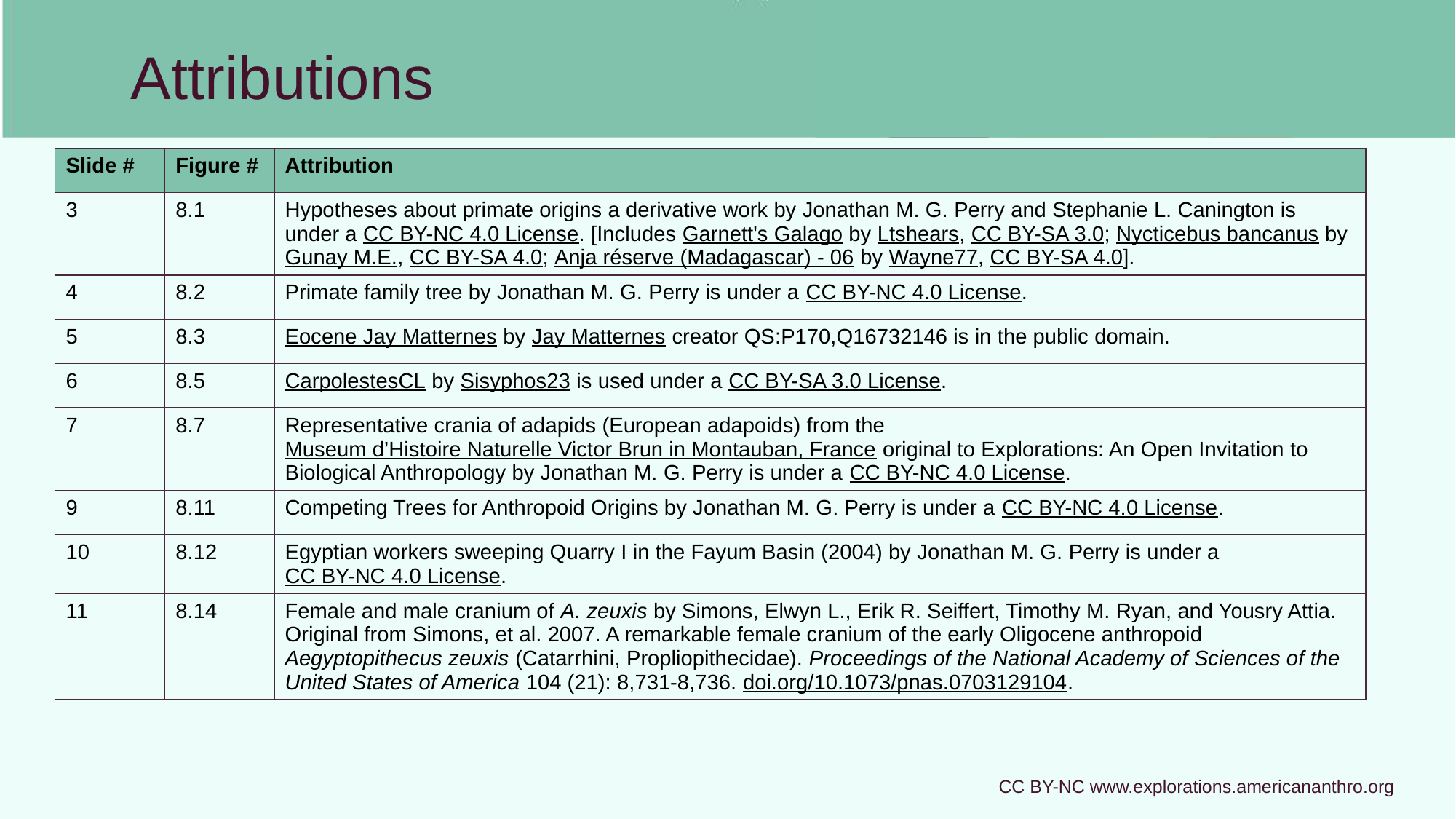

Attributions
| Slide # | Figure # | Attribution |
| --- | --- | --- |
| 3 | 8.1 | Hypotheses about primate origins a derivative work by Jonathan M. G. Perry and Stephanie L. Canington is under a CC BY-NC 4.0 License. [Includes Garnett's Galago by Ltshears, CC BY-SA 3.0; Nycticebus bancanus by Gunay M.E., CC BY-SA 4.0; Anja réserve (Madagascar) - 06 by Wayne77, CC BY-SA 4.0]. |
| 4 | 8.2 | Primate family tree by Jonathan M. G. Perry is under a CC BY-NC 4.0 License. |
| 5 | 8.3 | Eocene Jay Matternes by Jay Matternes creator QS:P170,Q16732146 is in the public domain. |
| 6 | 8.5 | CarpolestesCL by Sisyphos23 is used under a CC BY-SA 3.0 License. |
| 7 | 8.7 | Representative crania of adapids (European adapoids) from the Museum d’Histoire Naturelle Victor Brun in Montauban, France original to Explorations: An Open Invitation to Biological Anthropology by Jonathan M. G. Perry is under a CC BY-NC 4.0 License. |
| 9 | 8.11 | Competing Trees for Anthropoid Origins by Jonathan M. G. Perry is under a CC BY-NC 4.0 License. |
| 10 | 8.12 | Egyptian workers sweeping Quarry I in the Fayum Basin (2004) by Jonathan M. G. Perry is under a CC BY-NC 4.0 License. |
| 11 | 8.14 | Female and male cranium of A. zeuxis by Simons, Elwyn L., Erik R. Seiffert, Timothy M. Ryan, and Yousry Attia. Original from Simons, et al. 2007. A remarkable female cranium of the early Oligocene anthropoid Aegyptopithecus zeuxis (Catarrhini, Propliopithecidae). Proceedings of the National Academy of Sciences of the United States of America 104 (21): 8,731-8,736. doi.org/10.1073/pnas.0703129104. |